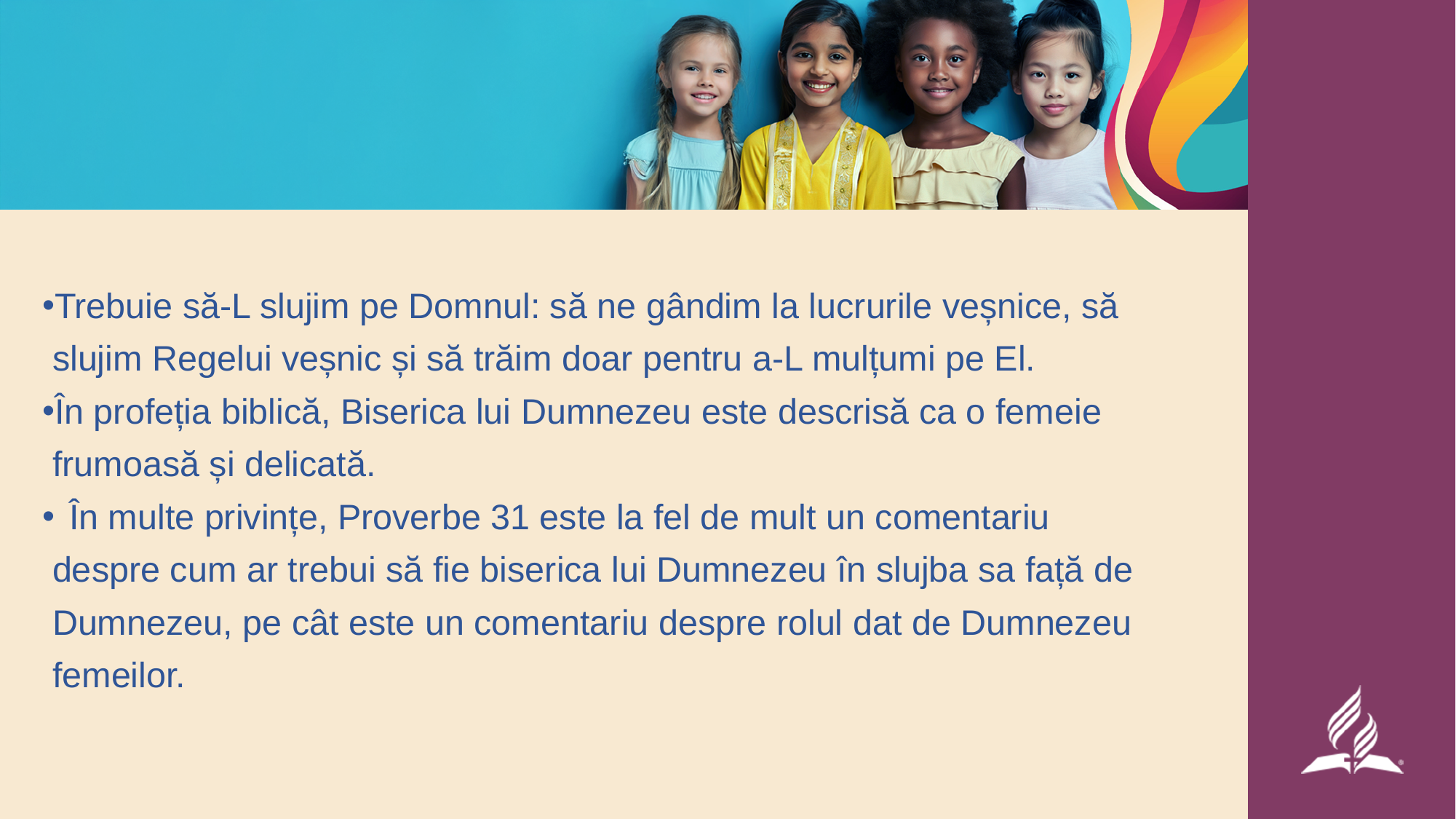

Trebuie să-L slujim pe Domnul: să ne gândim la lucrurile veșnice, să
 slujim Regelui veșnic și să trăim doar pentru a-L mulțumi pe El.
În profeția biblică, Biserica lui Dumnezeu este descrisă ca o femeie
 frumoasă și delicată.
În multe privințe, Proverbe 31 este la fel de mult un comentariu
 despre cum ar trebui să fie biserica lui Dumnezeu în slujba sa față de
 Dumnezeu, pe cât este un comentariu despre rolul dat de Dumnezeu
 femeilor.